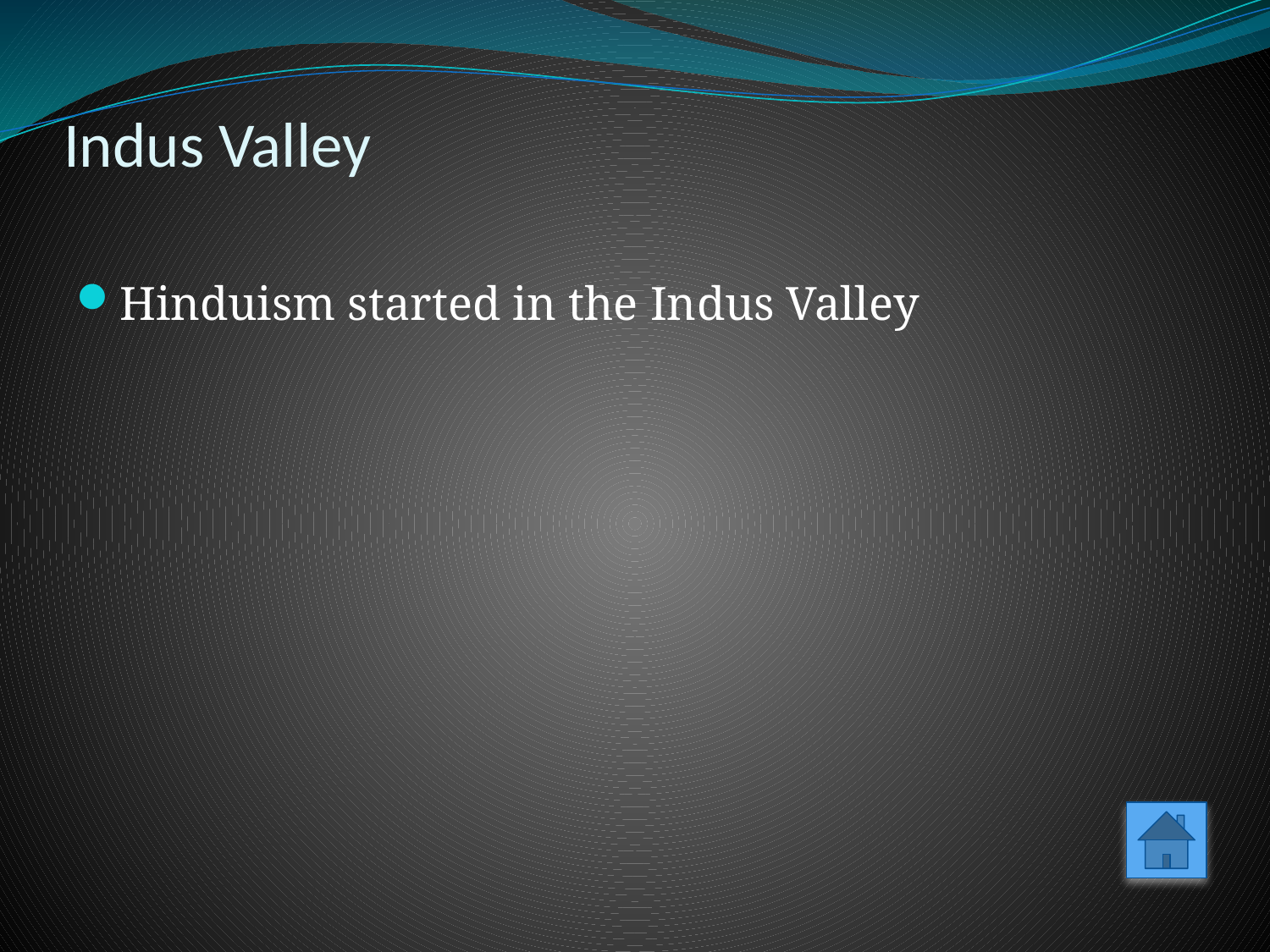

# Indus Valley
Hinduism started in the Indus Valley